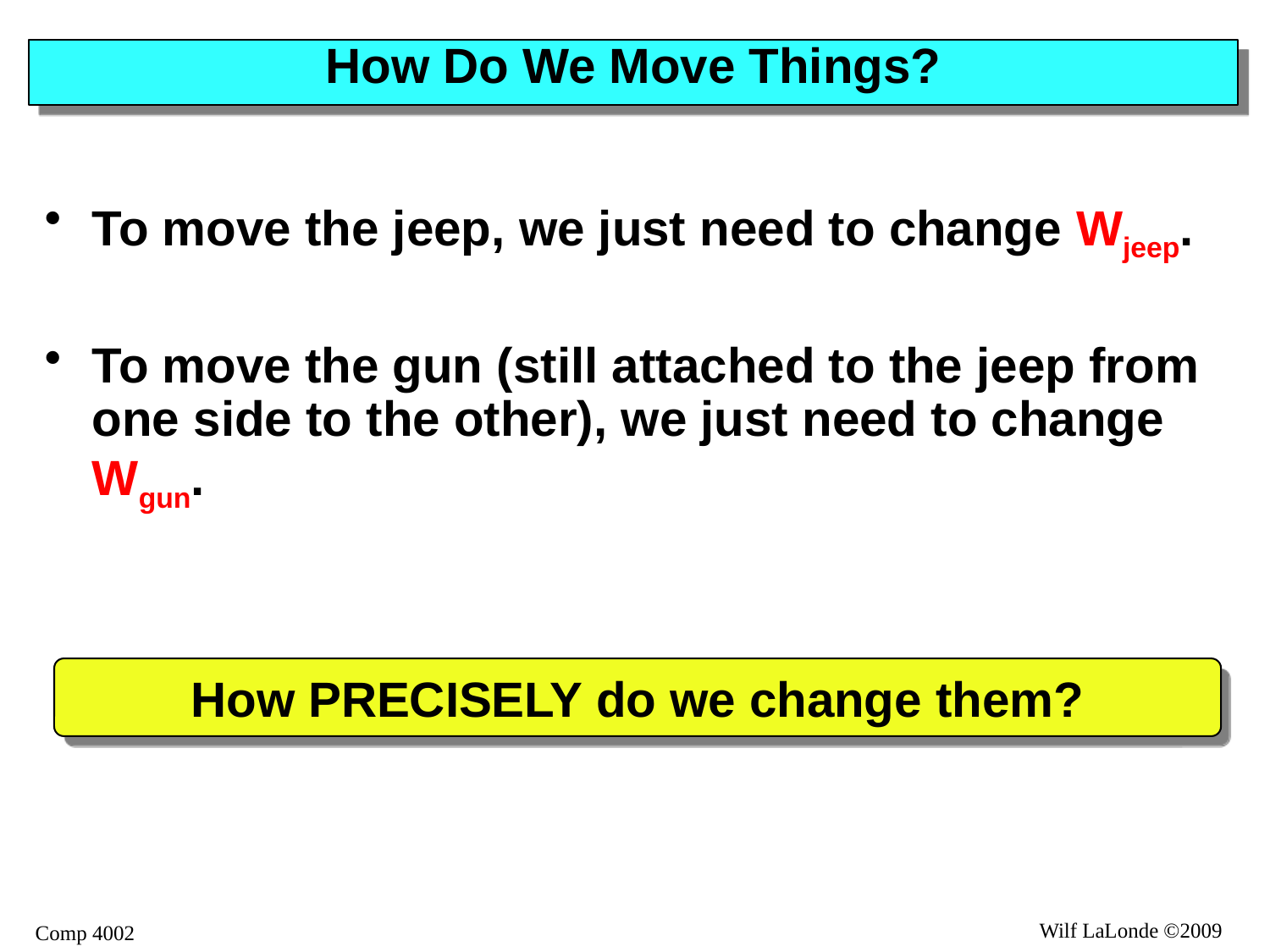

# How Do We Move Things?
To move the jeep, we just need to change Wjeep.

To move the gun (still attached to the jeep from one side to the other), we just need to change Wgun.
How PRECISELY do we change them?